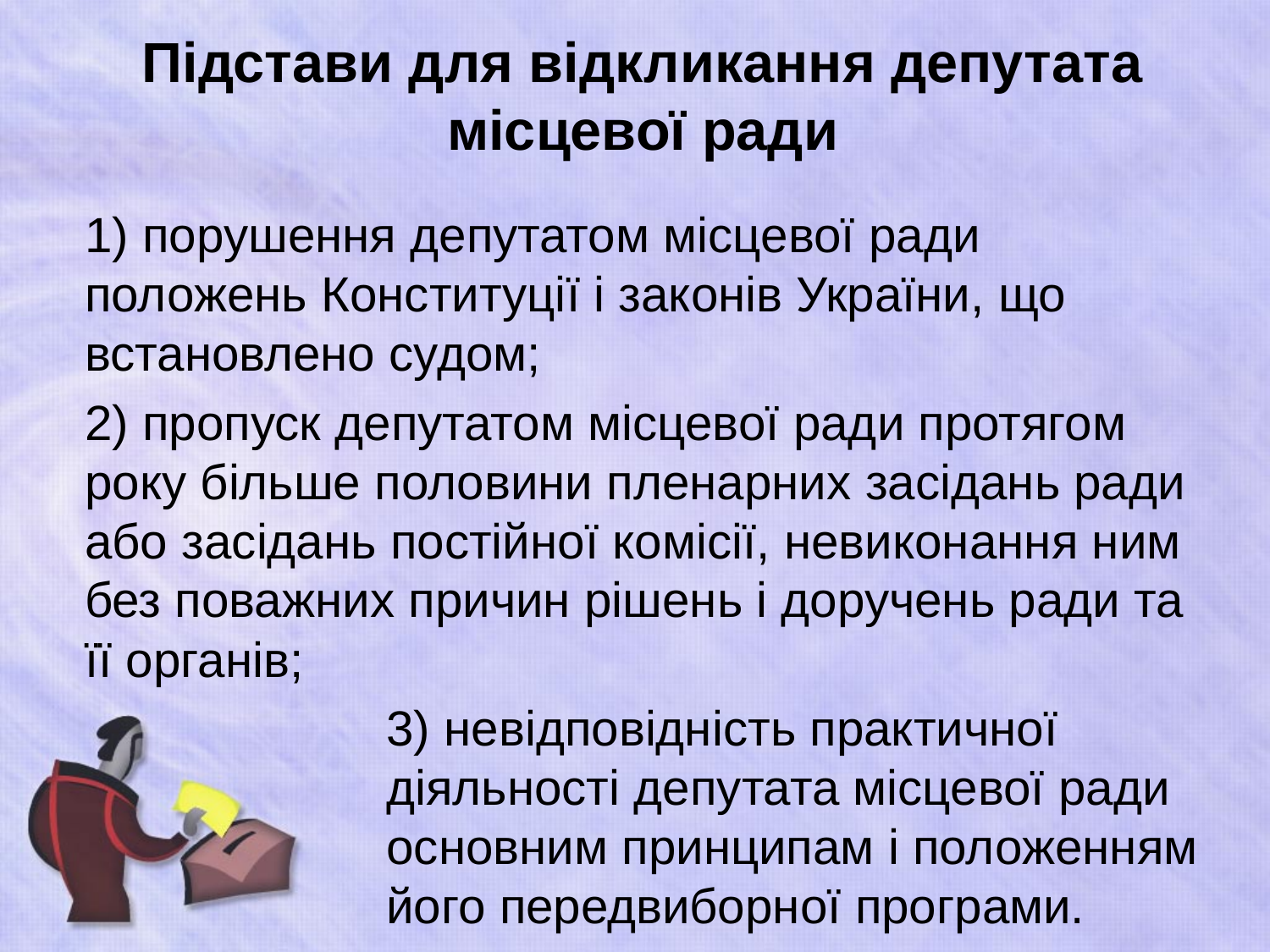

# Підстави для відкликання депутата місцевої ради
1) порушення депутатом місцевої ради положень Конституції і законів України, що встановлено судом;
2) пропуск депутатом місцевої ради протягом року більше половини пленарних засідань ради або засідань постійної комісії, невиконання ним без поважних причин рішень і доручень ради та її органів;
3) невідповідність практичної діяльності депутата місцевої ради основним принципам і положенням його передвиборної програми.